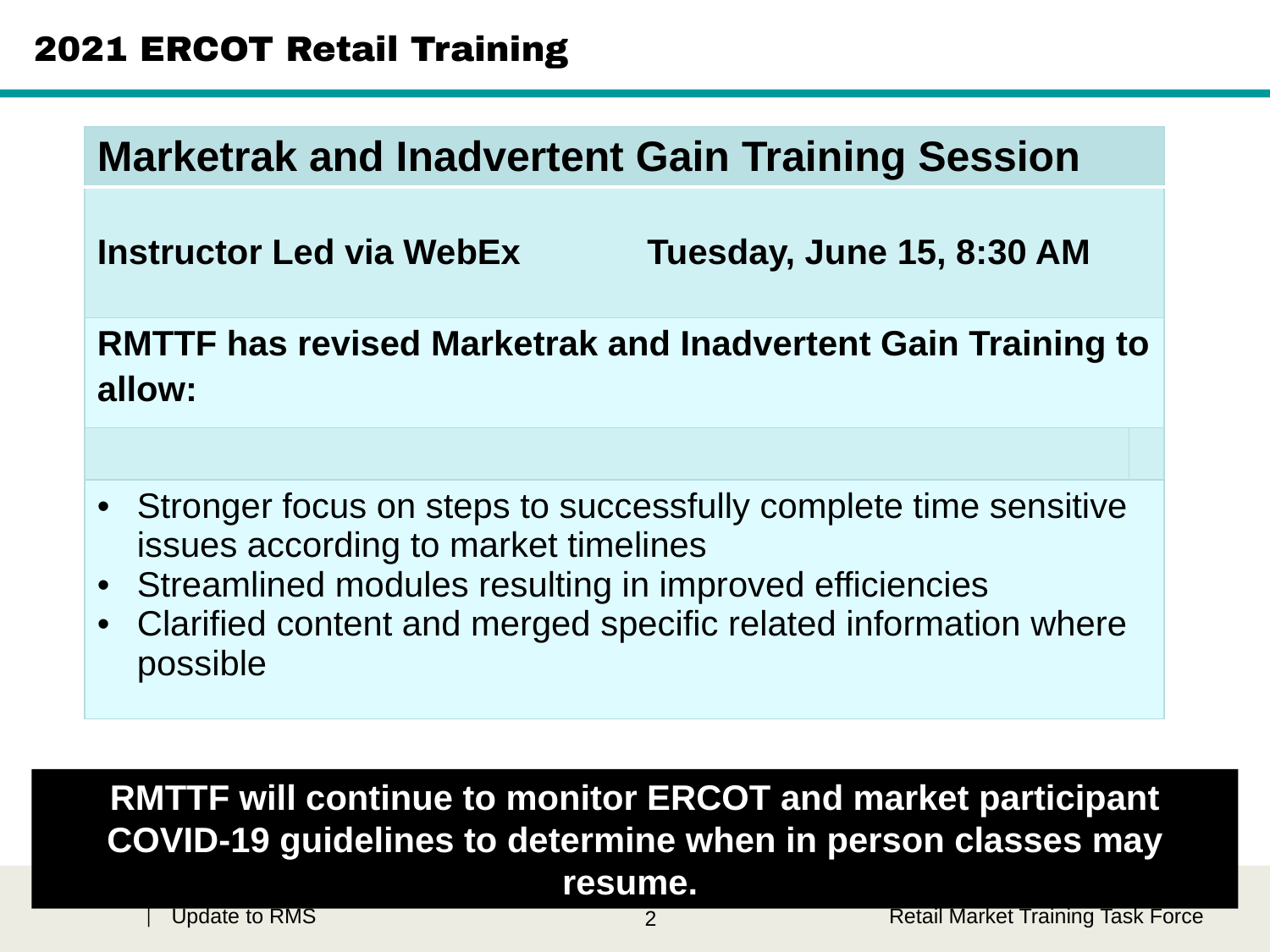

# 2021 ERCOT Retail Training
| Marketrak and Inadvertent Gain Training Session |  |
| --- | --- |
| Instructor Led via WebEx Tuesday, June 15, 8:30 AM |  |
| RMTTF has revised Marketrak and Inadvertent Gain Training to allow: |  |
|  |  |
| Stronger focus on steps to successfully complete time sensitive issues according to market timelines Streamlined modules resulting in improved efficiencies Clarified content and merged specific related information where possible |  |
RMTTF will continue to monitor ERCOT and market participant COVID-19 guidelines to determine when in person classes may resume.
Update to RMS
Retail Market Training Task Force